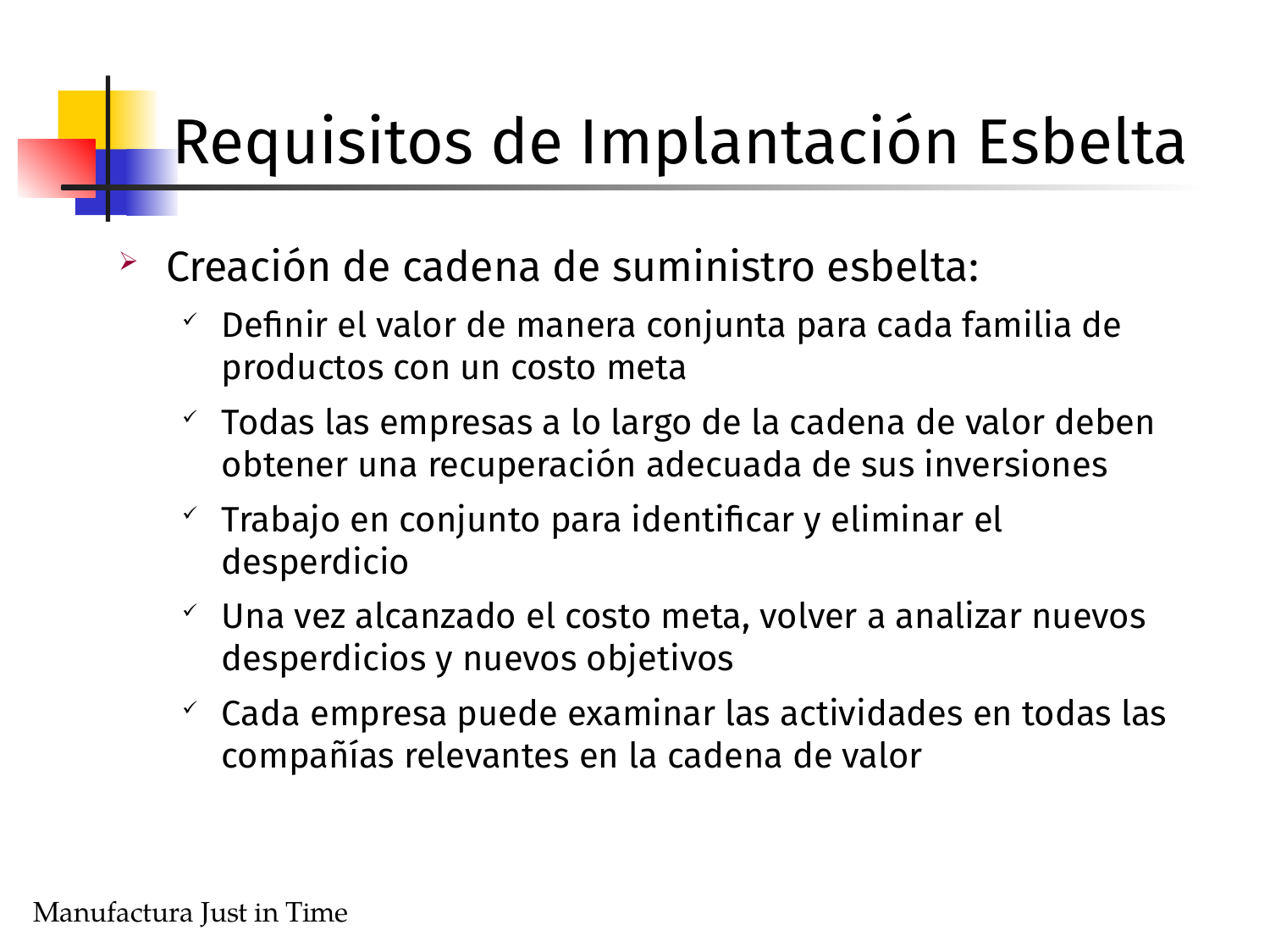

# Requisitos de Implantación Esbelta
Creación de cadena de suministro esbelta:
Definir el valor de manera conjunta para cada familia de productos con un costo meta
Todas las empresas a lo largo de la cadena de valor deben obtener una recuperación adecuada de sus inversiones
Trabajo en conjunto para identificar y eliminar el desperdicio
Una vez alcanzado el costo meta, volver a analizar nuevos desperdicios y nuevos objetivos
Cada empresa puede examinar las actividades en todas las compañías relevantes en la cadena de valor